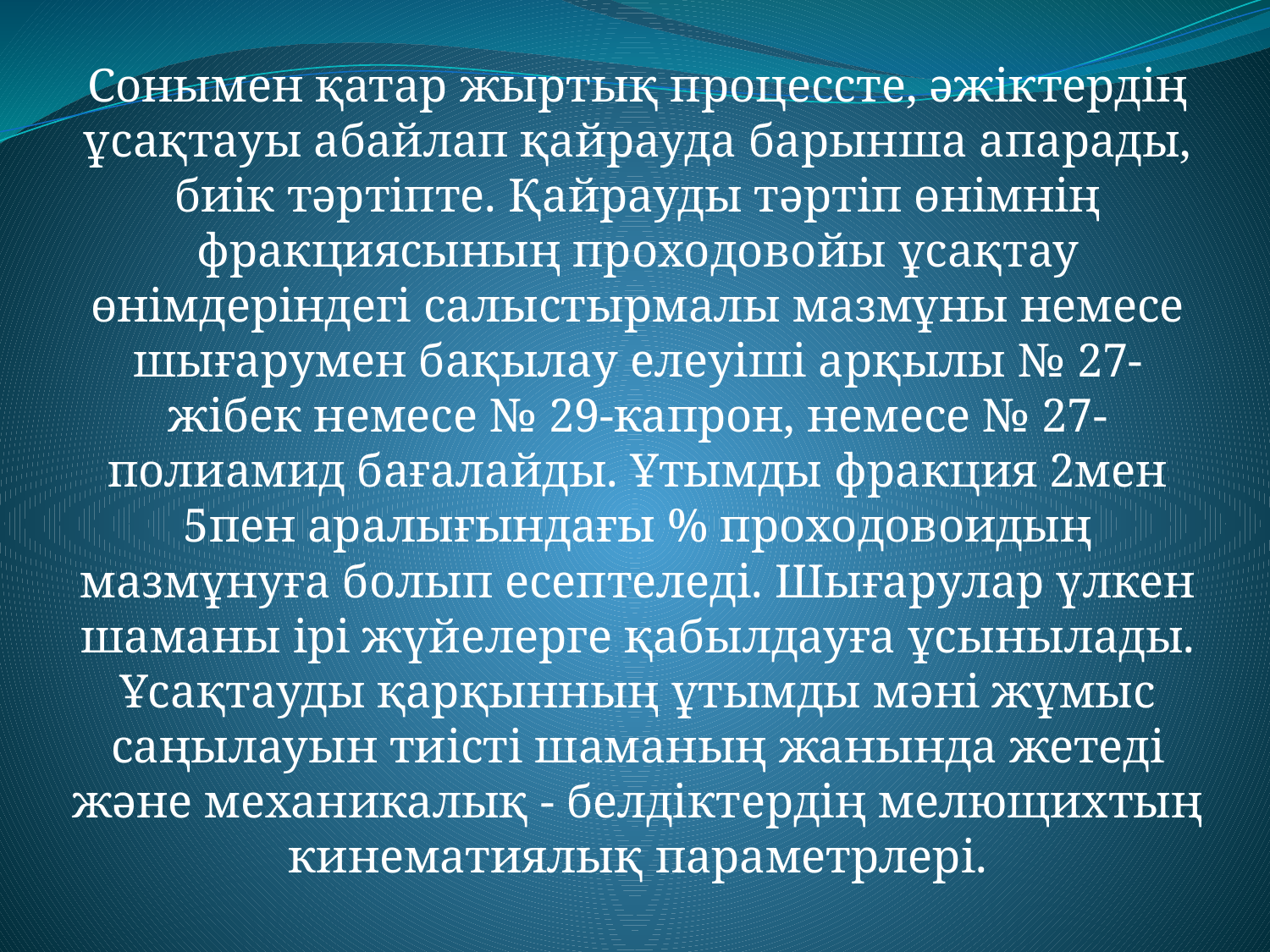

Сонымен қатар жыртық процессте, әжiктердiң ұсақтауы абайлап қайрауда барынша апарады, биiк тәртiпте. Қайрауды тәртiп өнiмнiң фракциясының проходовойы ұсақтау өнiмдерiндегi салыстырмалы мазмұны немесе шығарумен бақылау елеуiшi арқылы № 27-жiбек немесе № 29-капрон, немесе № 27-полиамид бағалайды. Ұтымды фракция 2мен 5пен аралығындағы % проходовоидың мазмұнуға болып есептеледi. Шығарулар үлкен шаманы iрi жүйелерге қабылдауға ұсынылады. Ұсақтауды қарқынның ұтымды мәнi жұмыс саңылауын тиiстi шаманың жанында жетедi және механикалық - белдiктердiң мелющихтың кинематиялық параметрлерi.